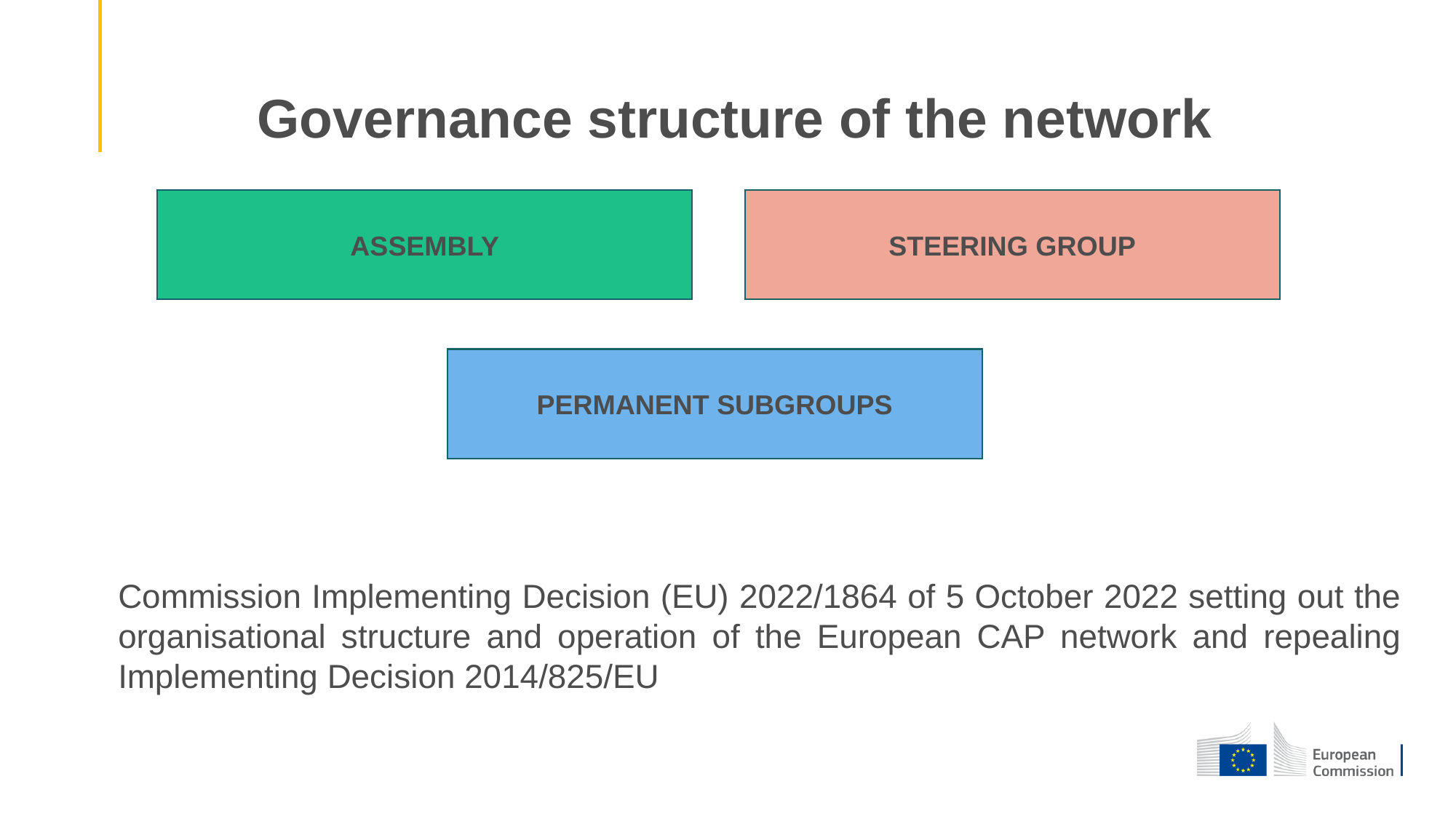

# Governance structure of the network
ASSEMBLY
STEERING GROUP
PERMANENT SUBGROUPS
Commission Implementing Decision (EU) 2022/1864 of 5 October 2022 setting out the organisational structure and operation of the European CAP network and repealing Implementing Decision 2014/825/EU